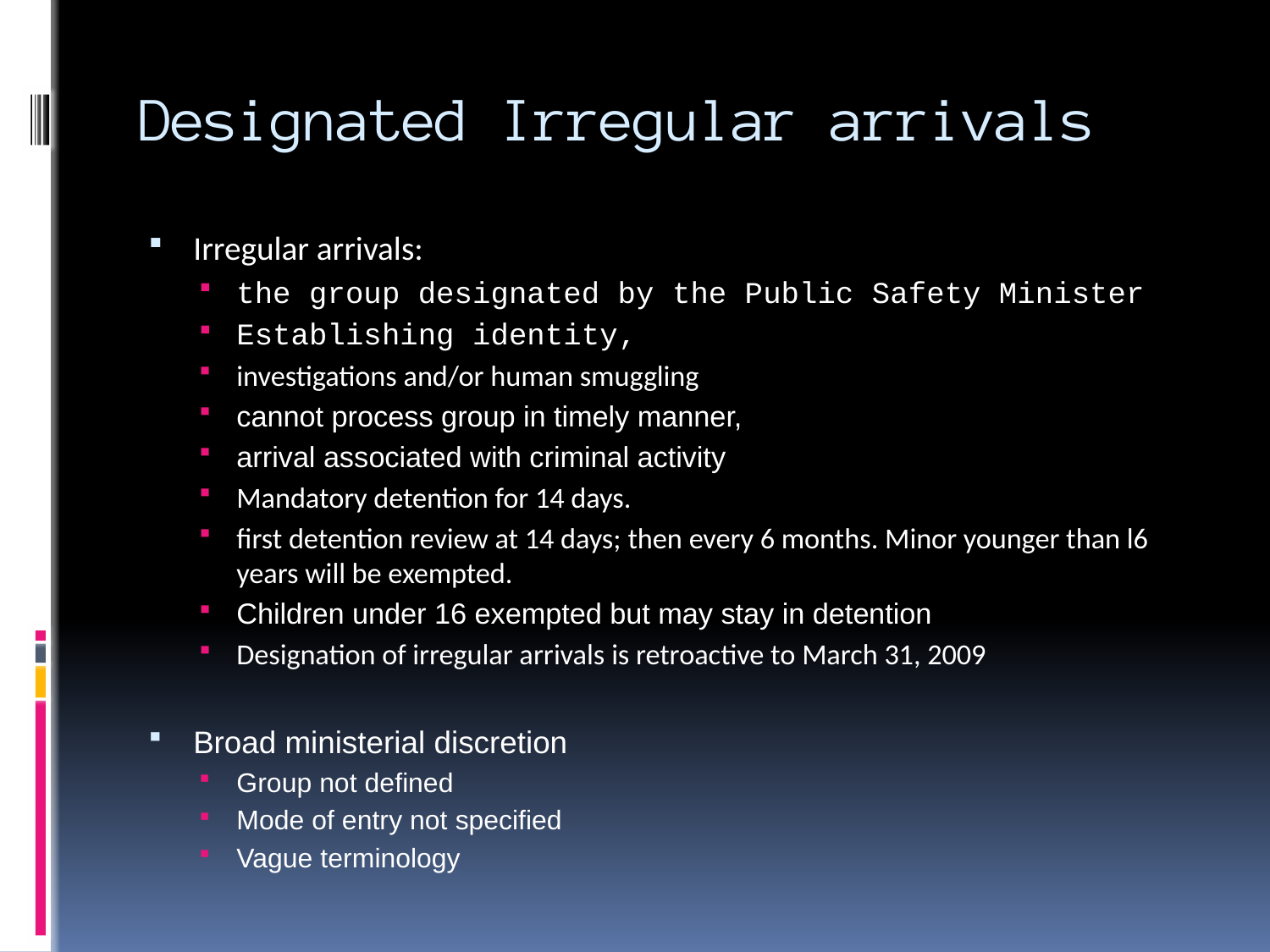

# Designated Irregular arrivals

Irregular arrivals:
the group designated by the Public Safety Minister
Establishing identity,
investigations and/or human smuggling
cannot process group in timely manner,
arrival associated with criminal activity
Mandatory detention for 14 days.
first detention review at 14 days; then every 6 months. Minor younger than l6 years will be exempted.
Children under 16 exempted but may stay in detention
Designation of irregular arrivals is retroactive to March 31, 2009

Broad ministerial discretion
Group not defined
Mode of entry not specified
Vague terminology